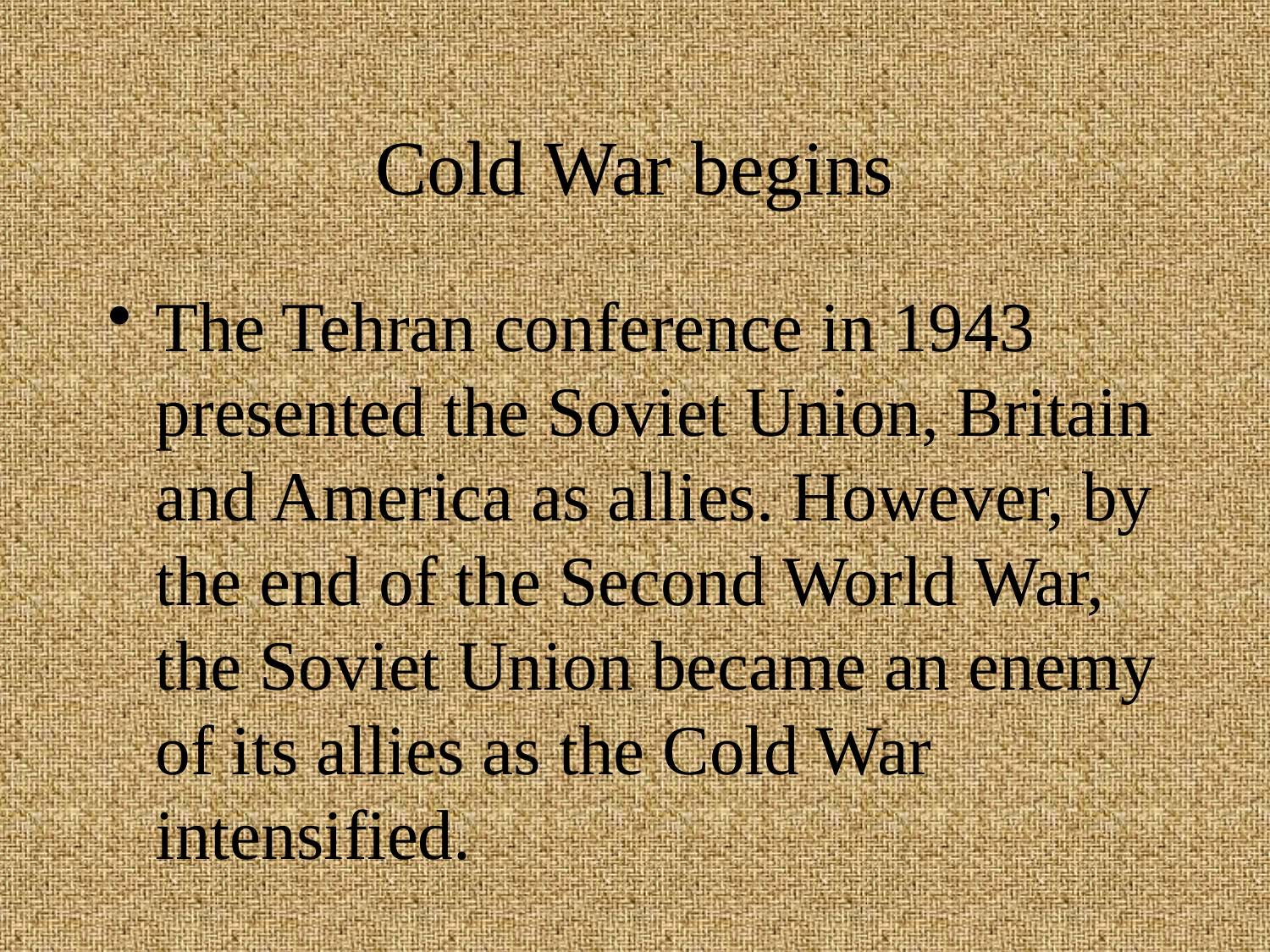

# Cold War begins
The Tehran conference in 1943 presented the Soviet Union, Britain and America as allies. However, by the end of the Second World War, the Soviet Union became an enemy of its allies as the Cold War intensified.